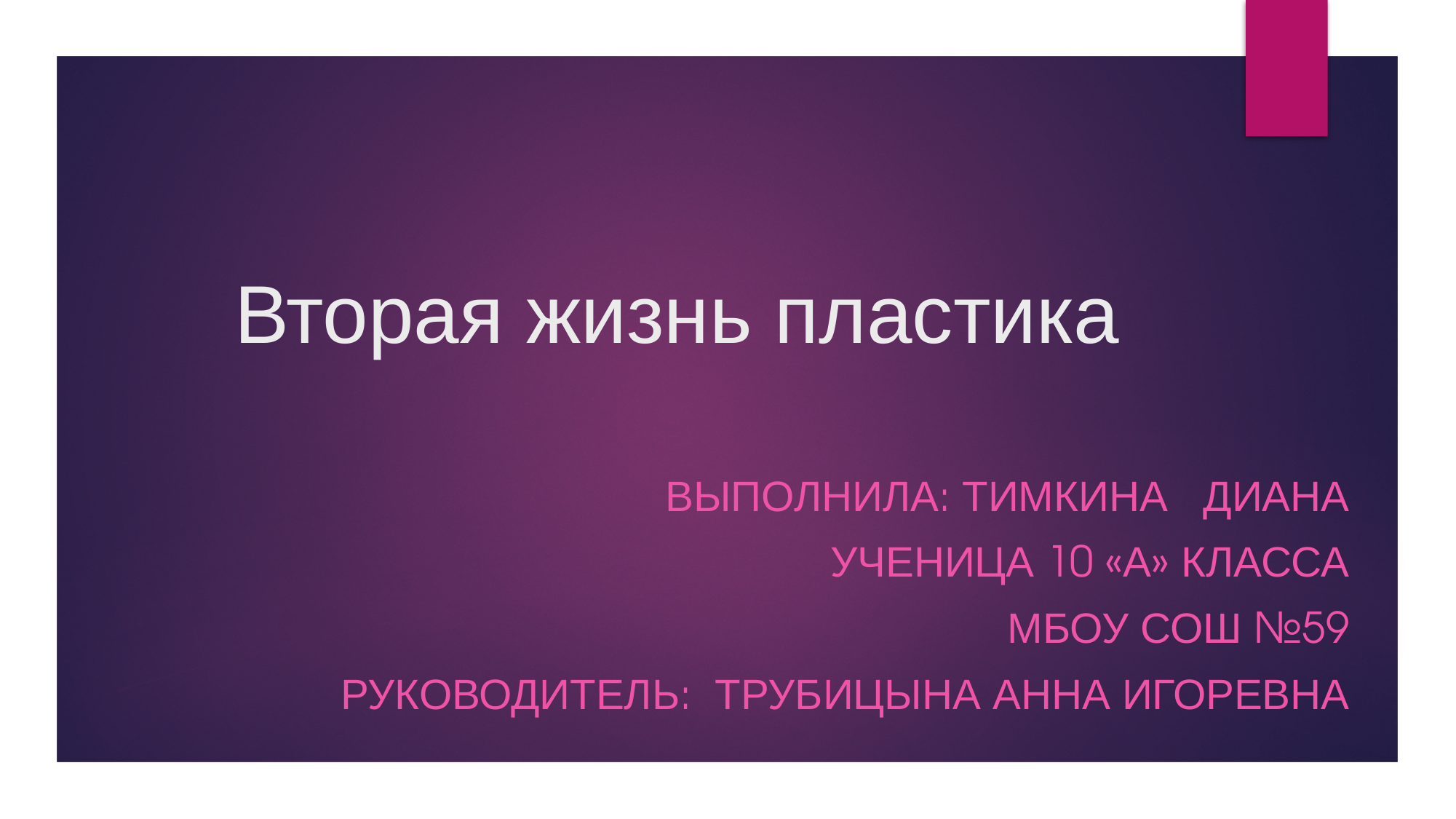

# Вторая жизнь пластика
Выполнила: тимкина   диана
Ученица 10 «а» класса
Мбоу сош №59
Руководитель:  Трубицына Анна Игоревна